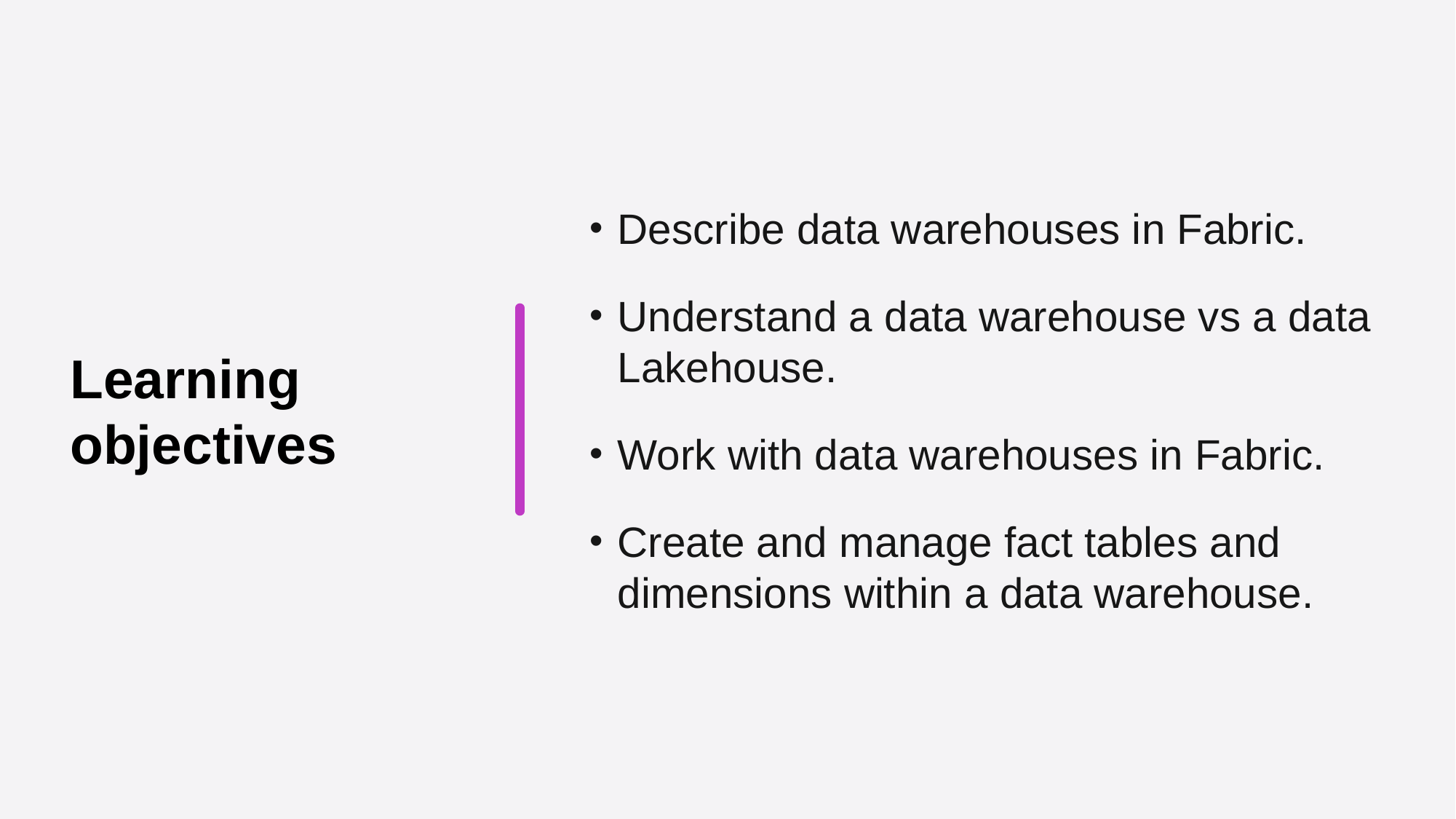

Describe data warehouses in Fabric.
Understand a data warehouse vs a data Lakehouse.
Work with data warehouses in Fabric.
Create and manage fact tables and dimensions within a data warehouse.
# Learning objectives